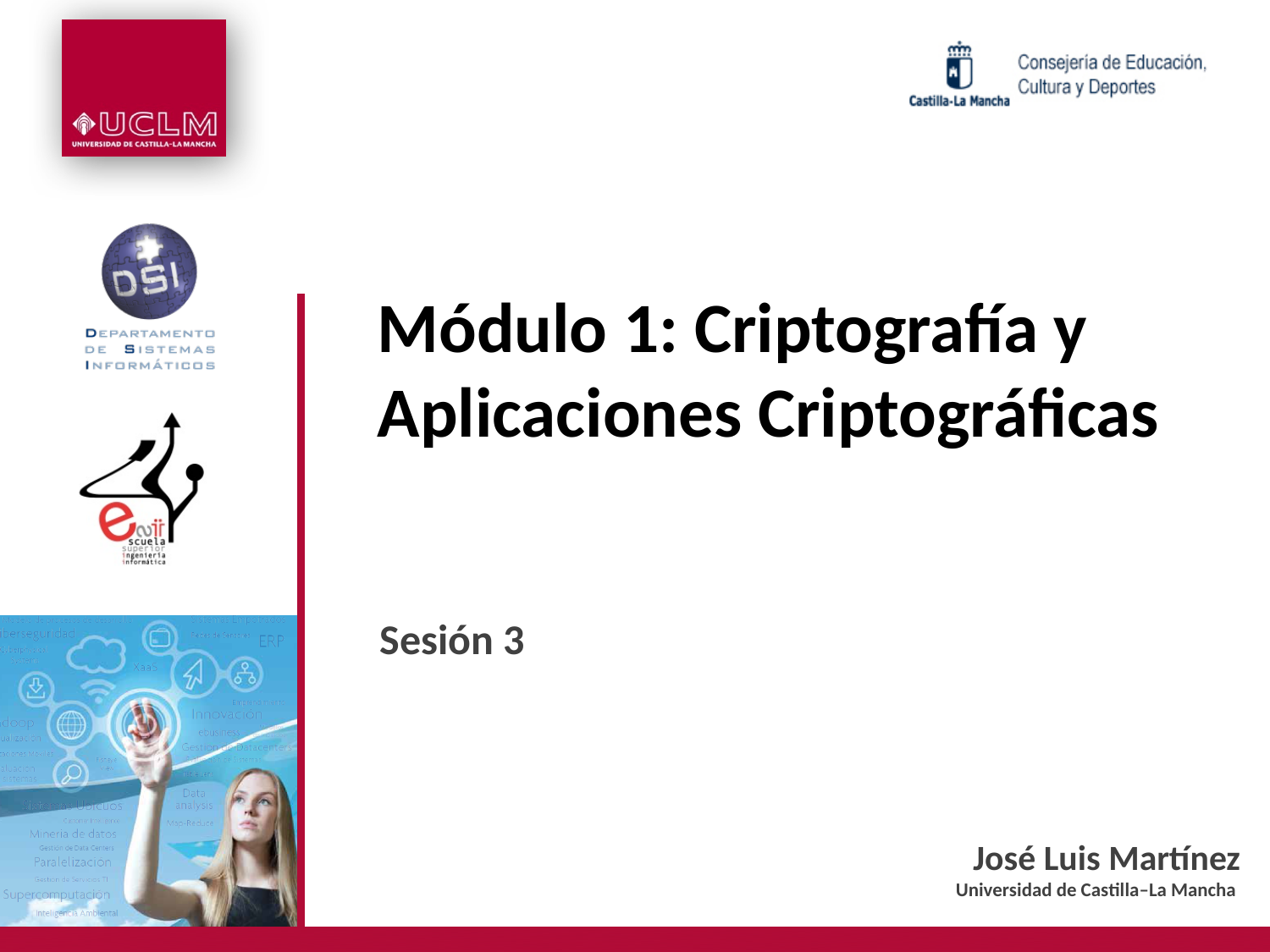

# Módulo 1: Criptografía y Aplicaciones Criptográficas
Sesión 3